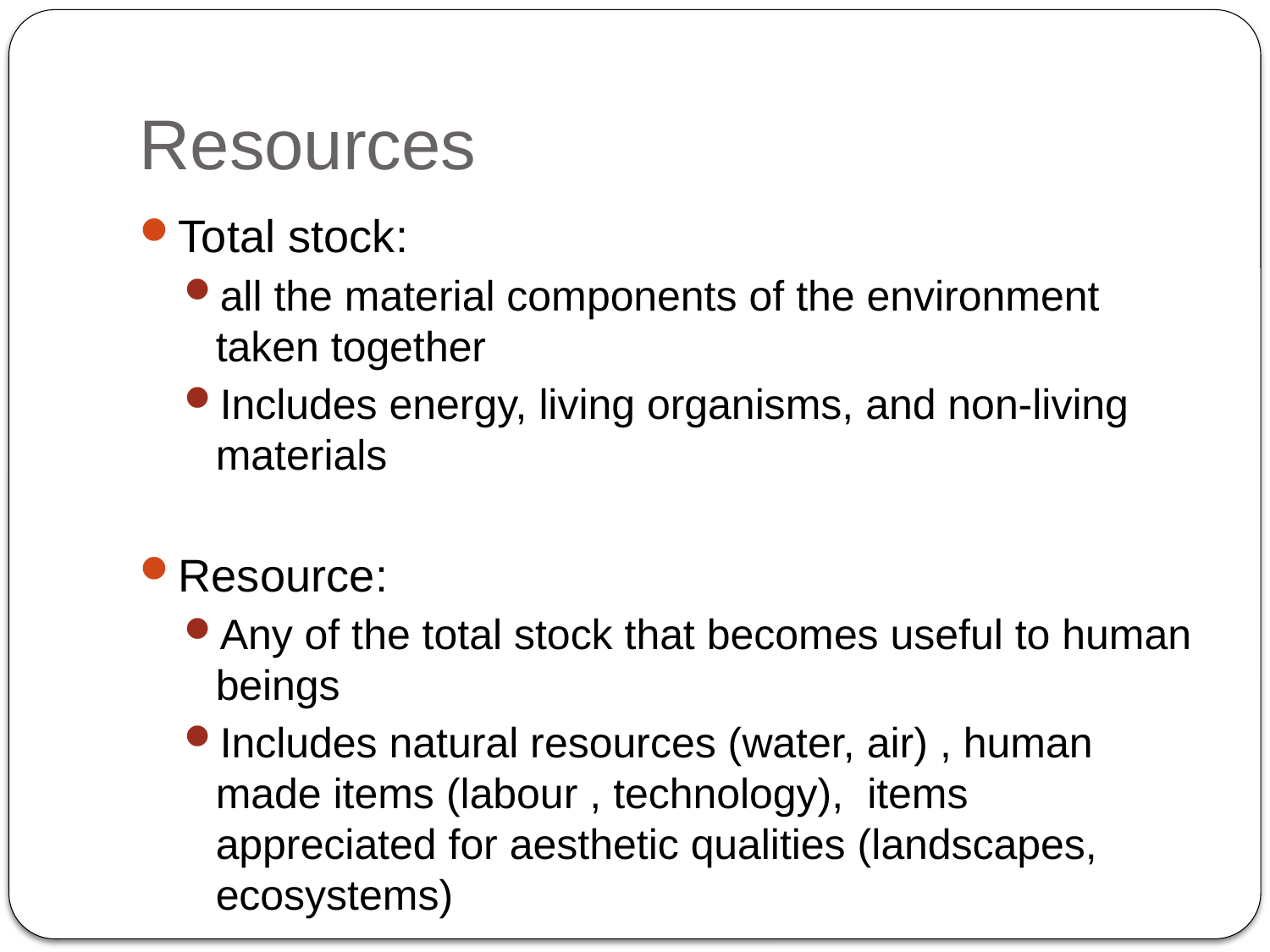

# Resources
Total stock:
all the material components of the environment taken together
Includes energy, living organisms, and non-living materials

Resource:
Any of the total stock that becomes useful to human beings
Includes natural resources (water, air) , human made items (labour , technology),  items appreciated for aesthetic qualities (landscapes, ecosystems)